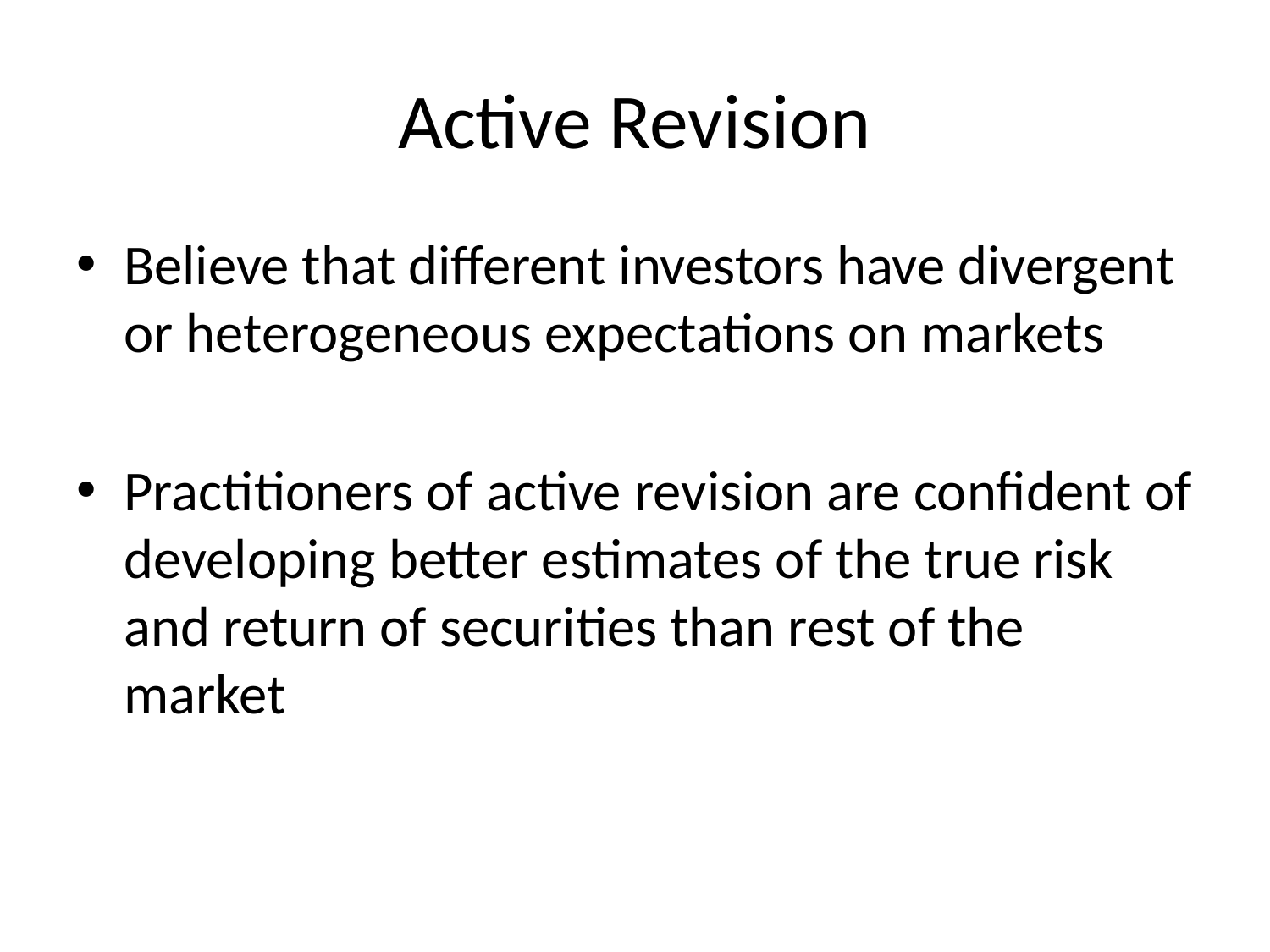

# Active Revision
Believe that different investors have divergent or heterogeneous expectations on markets

Practitioners of active revision are confident of developing better estimates of the true risk and return of securities than rest of the market